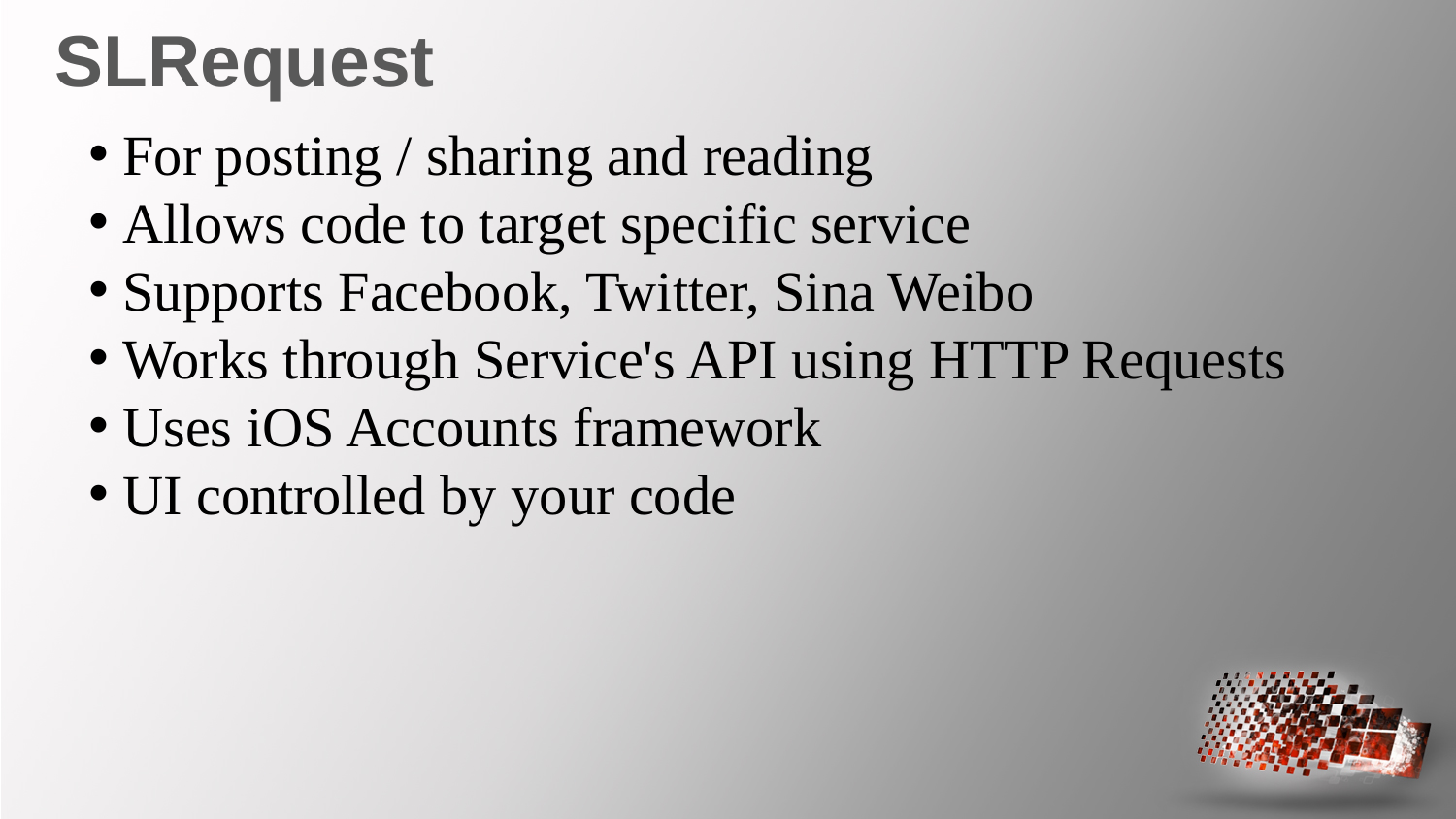

SLRequest
 For posting / sharing and reading
 Allows code to target specific service
 Supports Facebook, Twitter, Sina Weibo
 Works through Service's API using HTTP Requests
 Uses iOS Accounts framework
 UI controlled by your code